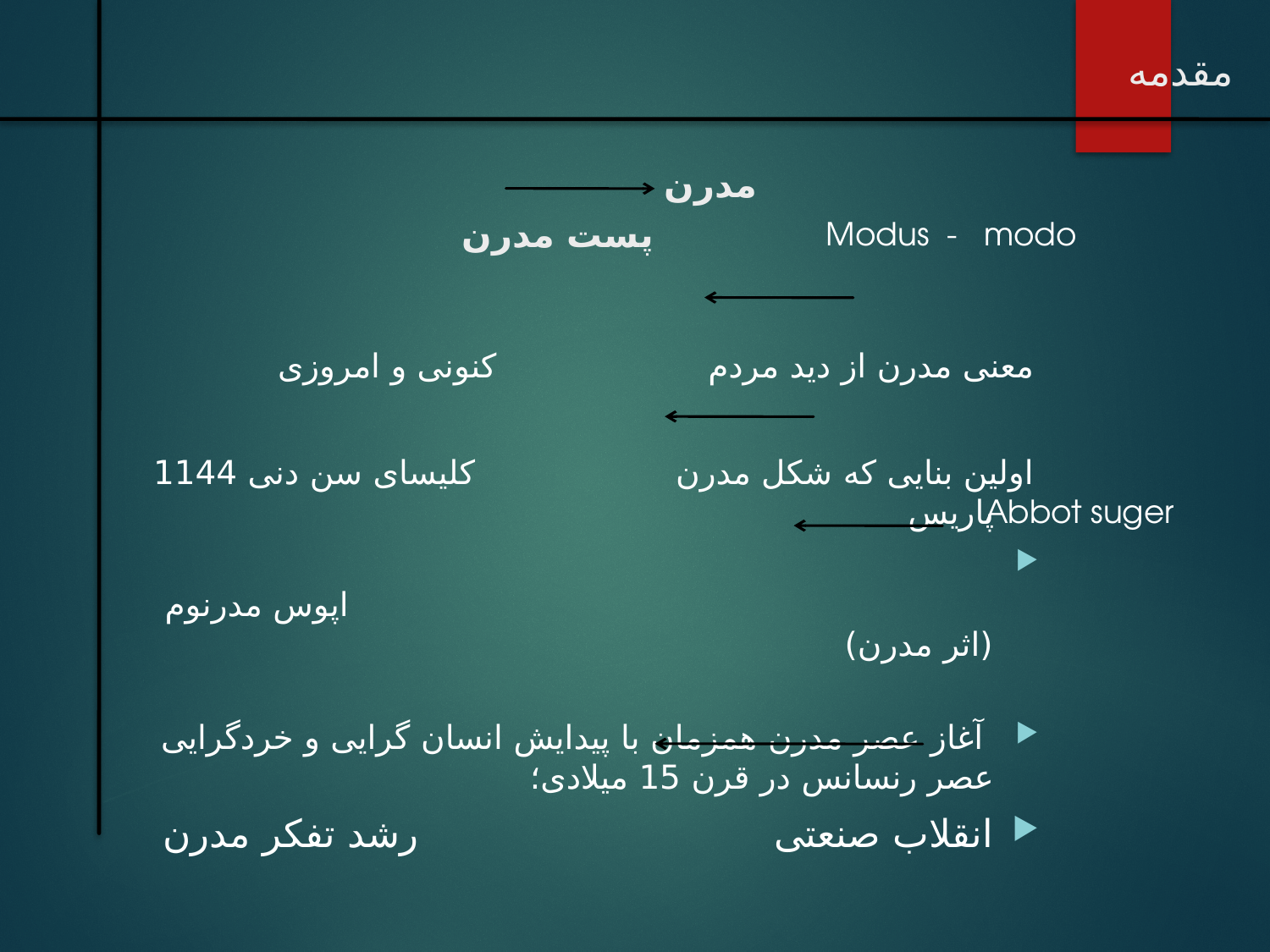

# مقدمه
مدرن                         پست مدرن
Modus  -   modo

معنی مدرن از دید مردم                    کنونی و امروزی

اولین بنایی که شکل مدرن                   کلیسای سن دنی 1144  پاریس
                                                                                                                                               اپوس مدرنوم (اثر مدرن)
 آغاز عصر مدرن همزمان با پیدایش انسان گرایی و خردگرایی عصر رنسانس در قرن 15 میلادی؛
انقلاب صنعتی                             رشد تفکر مدرن

Abbot suger